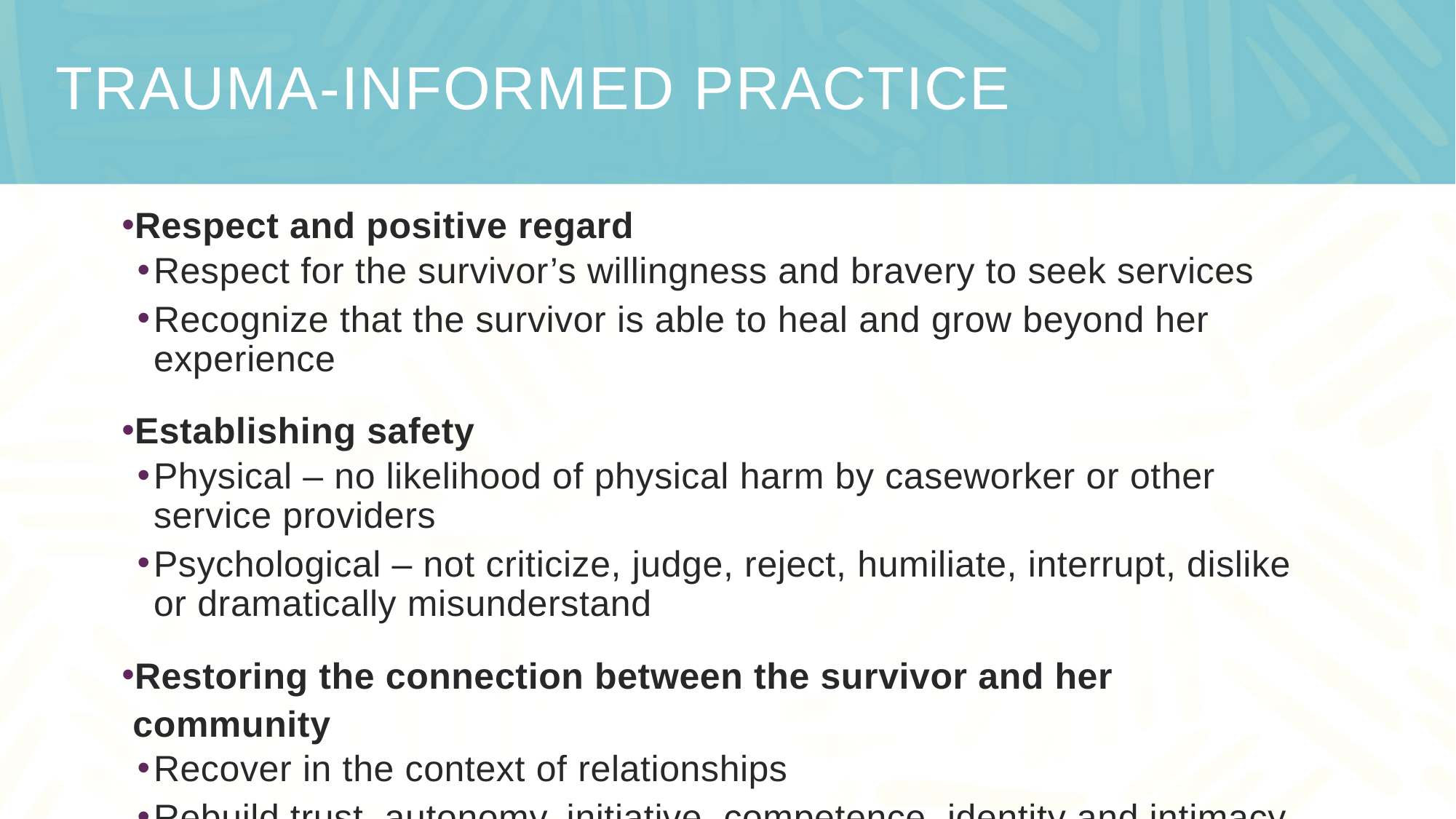

# Trauma-informed practice
Respect and positive regard
Respect for the survivor’s willingness and bravery to seek services
Recognize that the survivor is able to heal and grow beyond her experience
Establishing safety
Physical – no likelihood of physical harm by caseworker or other service providers
Psychological – not criticize, judge, reject, humiliate, interrupt, dislike or dramatically misunderstand
Restoring the connection between the survivor and her community
Recover in the context of relationships
Rebuild trust, autonomy, initiative, competence, identity and intimacy